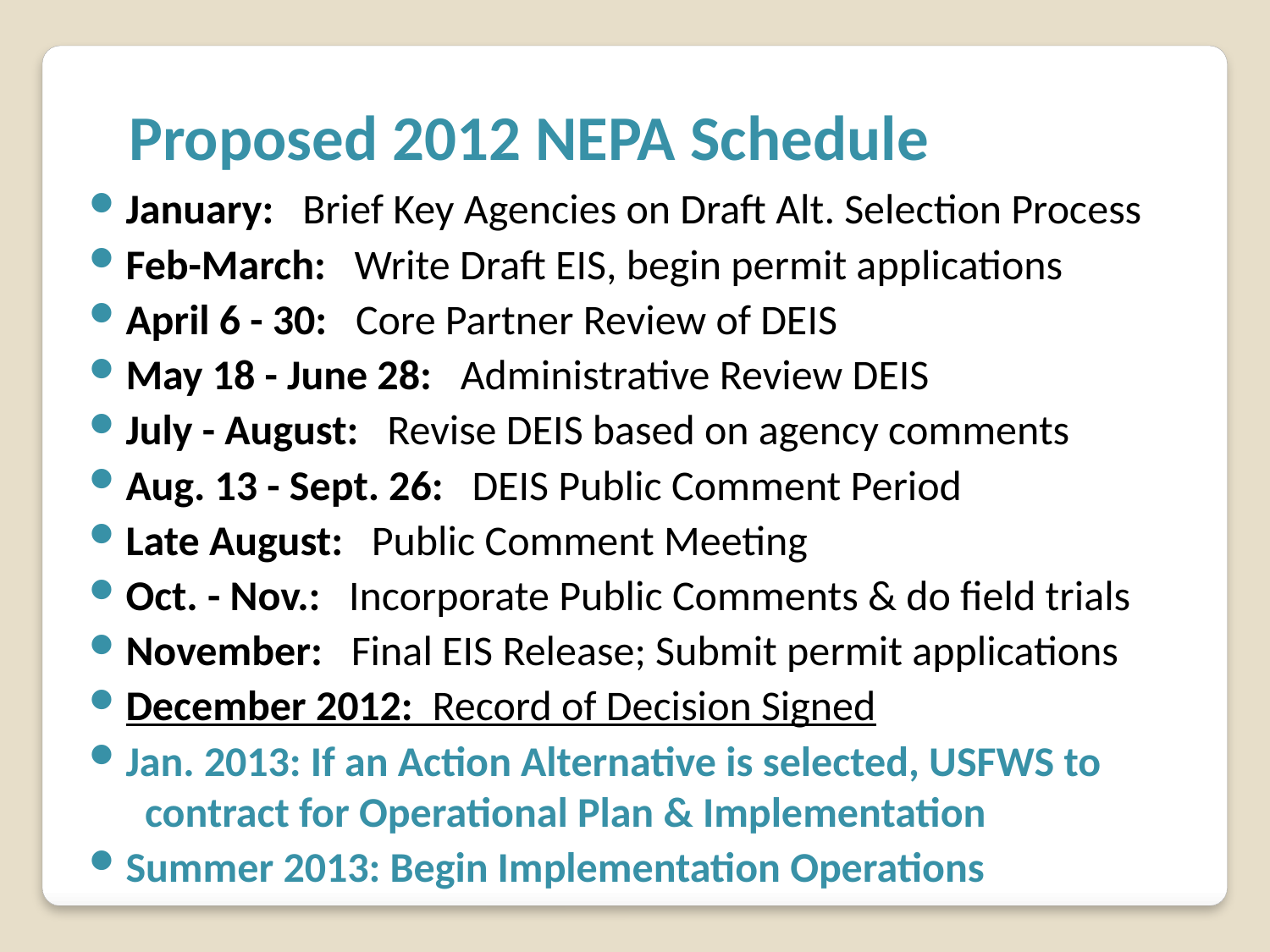

Proposed 2012 NEPA Schedule
January:   Brief Key Agencies on Draft Alt. Selection Process
Feb-March:   Write Draft EIS, begin permit applications
April 6 - 30:   Core Partner Review of DEIS
May 18 - June 28:   Administrative Review DEIS
July - August:   Revise DEIS based on agency comments
Aug. 13 - Sept. 26:   DEIS Public Comment Period
Late August:   Public Comment Meeting
Oct. - Nov.:   Incorporate Public Comments & do field trials
November:   Final EIS Release; Submit permit applications
December 2012:  Record of Decision Signed
Jan. 2013: If an Action Alternative is selected, USFWS to  	         contract for Operational Plan & Implementation
Summer 2013: Begin Implementation Operations